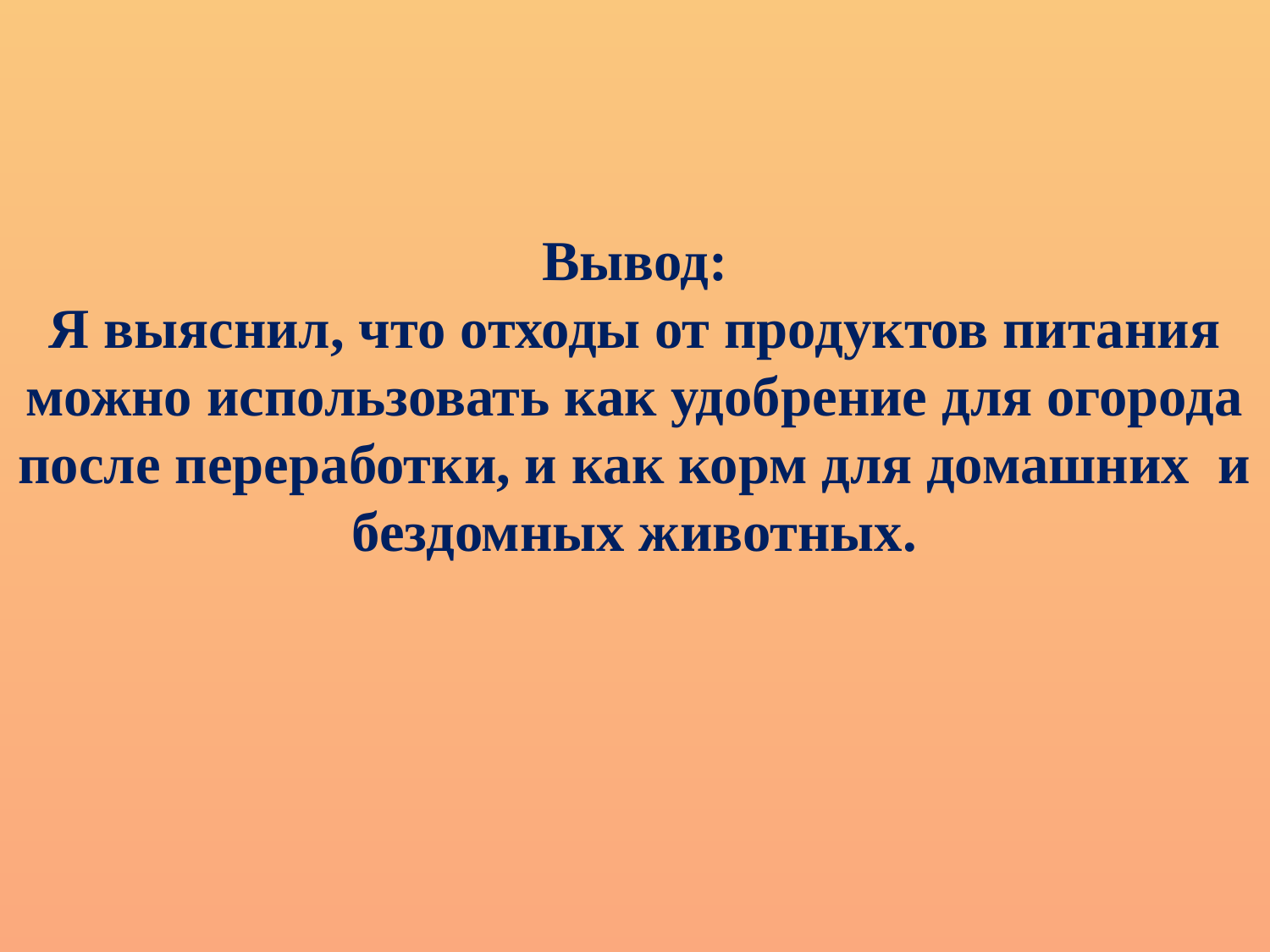

Вывод:
Я выяснил, что отходы от продуктов питания можно использовать как удобрение для огорода после переработки, и как корм для домашних  и бездомных животных.